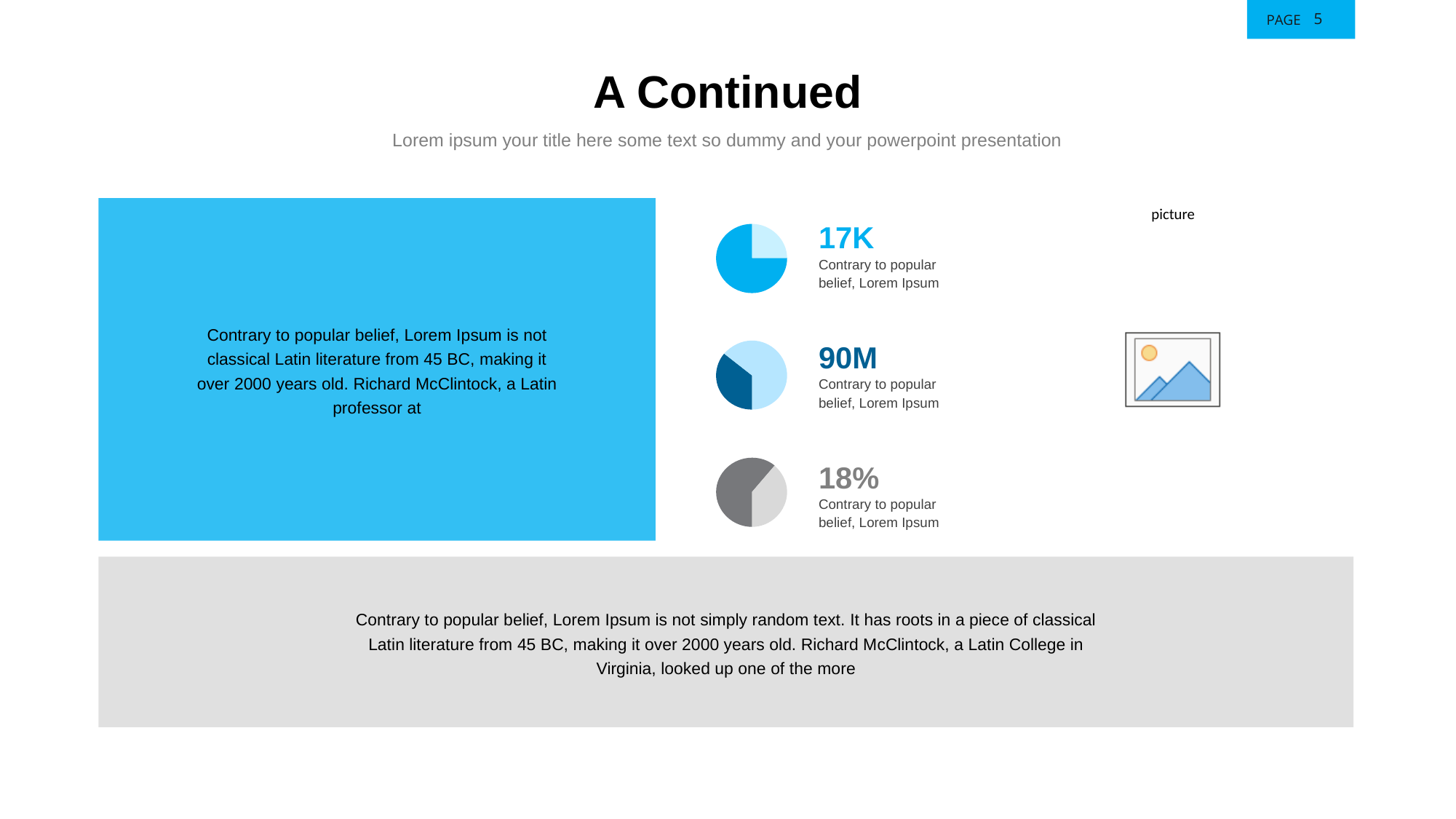

5
# A Continued
Lorem ipsum your title here some text so dummy and your powerpoint presentation

17K
Contrary to popular belief, Lorem Ipsum

90M
Contrary to popular belief, Lorem Ipsum

18%
Contrary to popular belief, Lorem Ipsum

Contrary to popular belief, Lorem Ipsum is not classical Latin literature from 45 BC, making it over 2000 years old. Richard McClintock, a Latin professor at

Contrary to popular belief, Lorem Ipsum is not simply random text. It has roots in a piece of classical Latin literature from 45 BC, making it over 2000 years old. Richard McClintock, a Latin College in Virginia, looked up one of the more